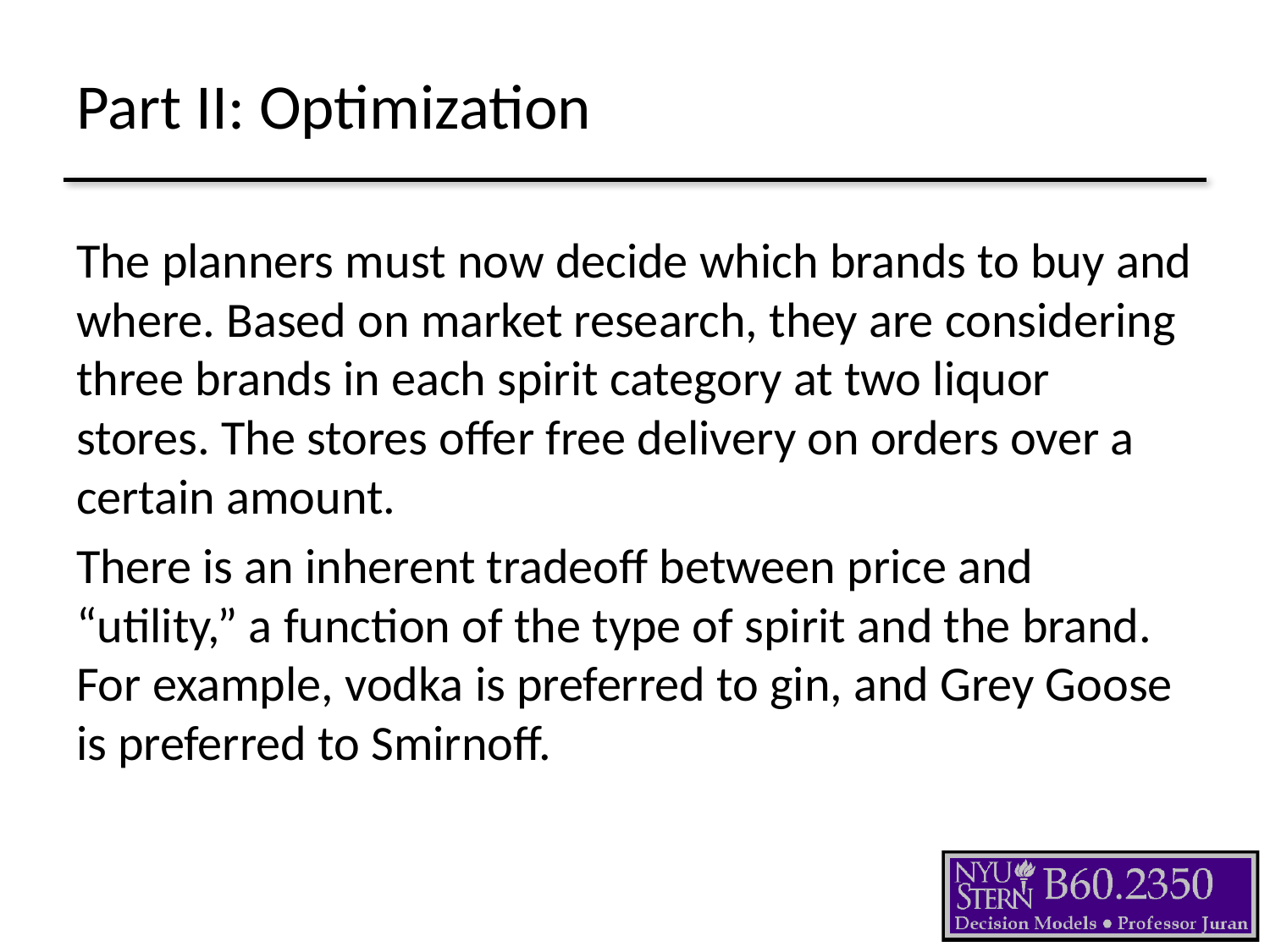

# Part II: Optimization
The planners must now decide which brands to buy and where. Based on market research, they are considering three brands in each spirit category at two liquor stores. The stores offer free delivery on orders over a certain amount.
There is an inherent tradeoff between price and “utility,” a function of the type of spirit and the brand. For example, vodka is preferred to gin, and Grey Goose is preferred to Smirnoff.